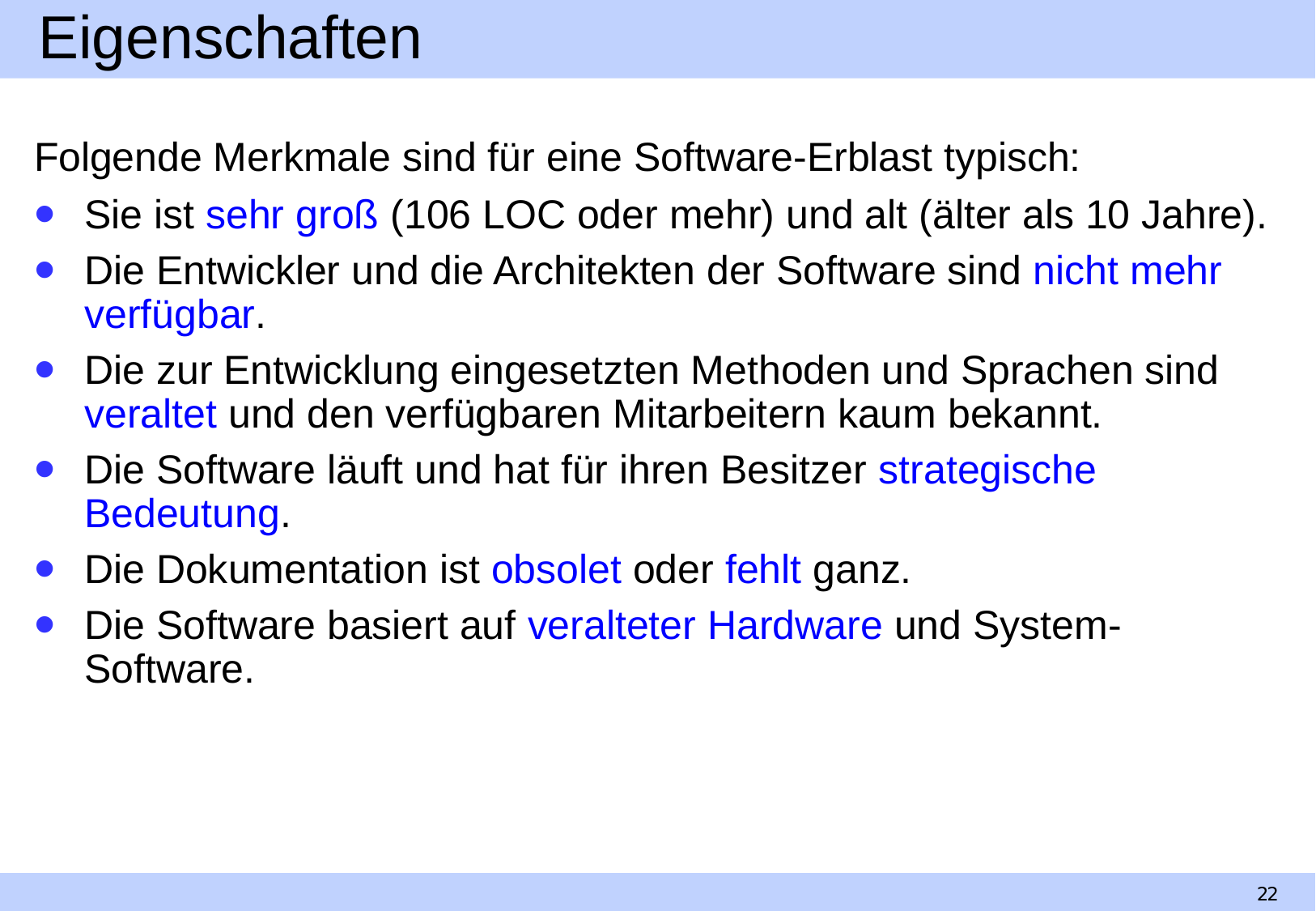

# Eigenschaften
Folgende Merkmale sind für eine Software-Erblast typisch:
Sie ist sehr groß (106 LOC oder mehr) und alt (älter als 10 Jahre).
Die Entwickler und die Architekten der Software sind nicht mehr verfügbar.
Die zur Entwicklung eingesetzten Methoden und Sprachen sind veraltet und den verfügbaren Mitarbeitern kaum bekannt.
Die Software läuft und hat für ihren Besitzer strategische Bedeutung.
Die Dokumentation ist obsolet oder fehlt ganz.
Die Software basiert auf veralteter Hardware und System-Software.
22